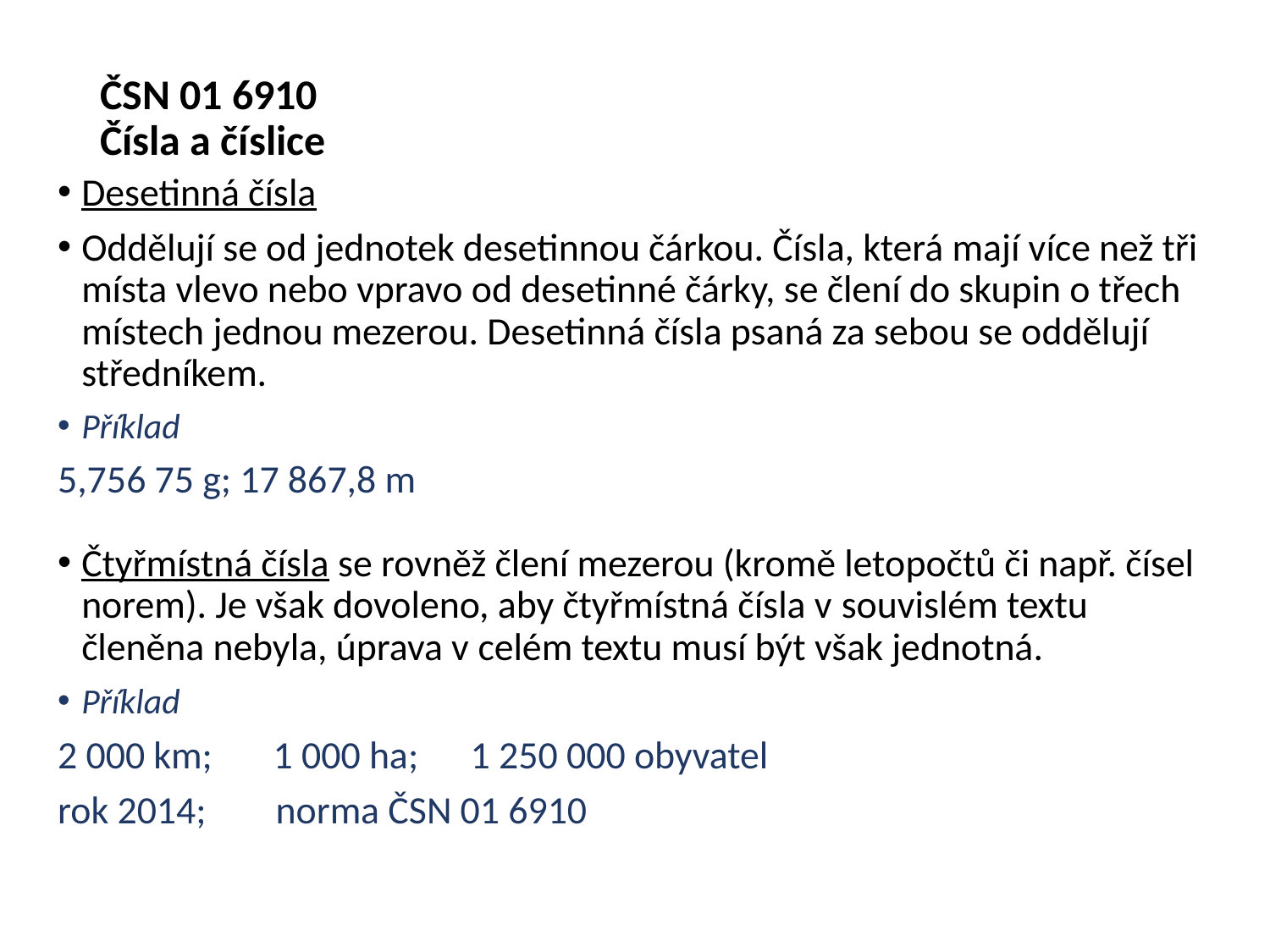

# ČSN 01 6910 Čísla a číslice
Desetinná čísla
Oddělují se od jednotek desetinnou čárkou. Čísla, která mají více než tři místa vlevo nebo vpravo od desetinné čárky, se člení do skupin o třech místech jednou mezerou. Desetinná čísla psaná za sebou se oddělují středníkem.
Příklad
5,756 75 g; 17 867,8 m

Čtyřmístná čísla se rovněž člení mezerou (kromě letopočtů či např. čísel norem). Je však dovoleno, aby čtyřmístná čísla v souvislém textu členěna nebyla, úprava v celém textu musí být však jednotná.
Příklad
2 000 km;       1 000 ha;      1 250 000 obyvatel
rok 2014;        norma ČSN 01 6910